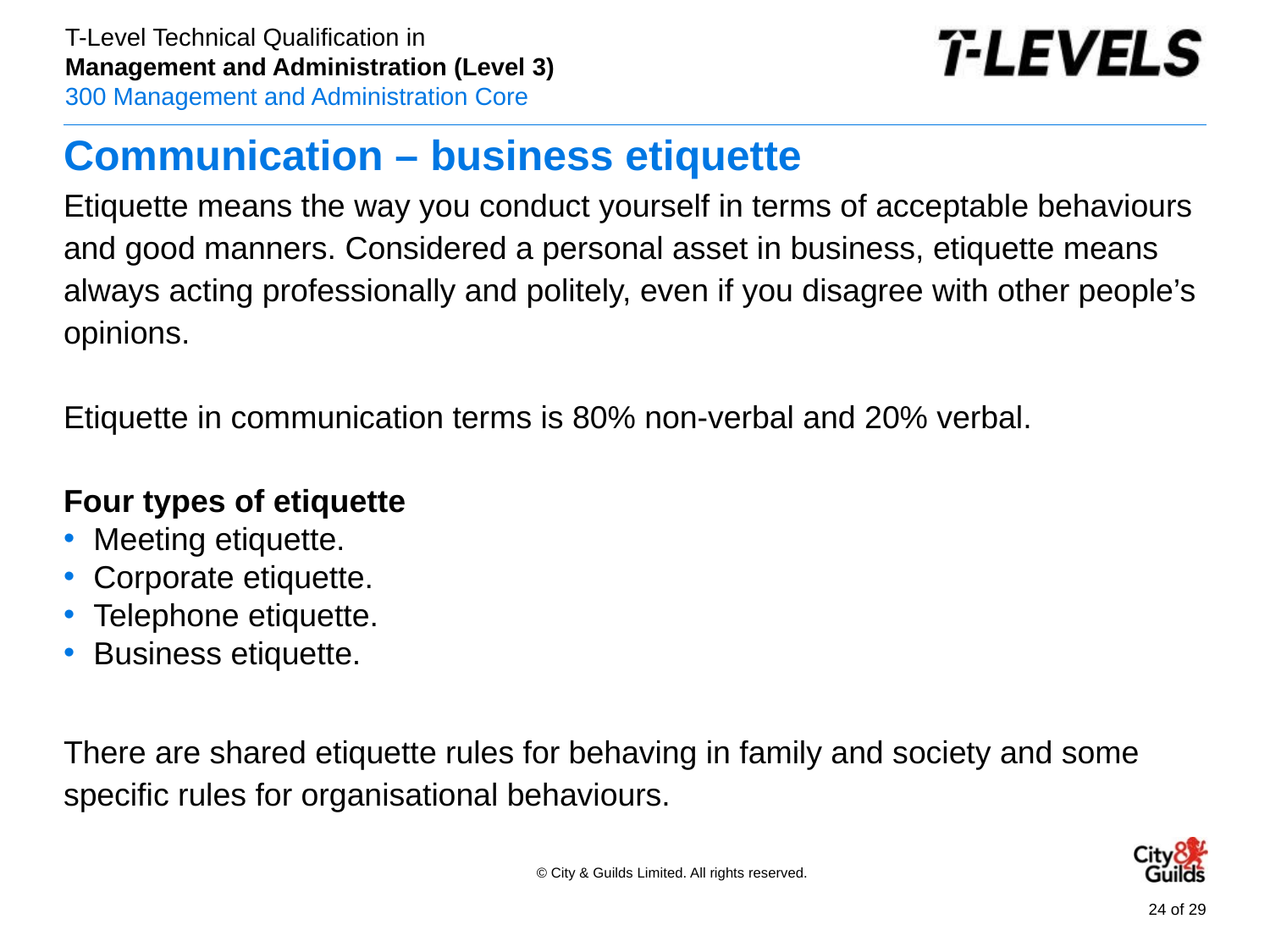

# Communication – business etiquette
Etiquette means the way you conduct yourself in terms of acceptable behaviours and good manners. Considered a personal asset in business, etiquette means always acting professionally and politely, even if you disagree with other people’s opinions.

Etiquette in communication terms is 80% non-verbal and 20% verbal.

Four types of etiquette
Meeting etiquette.
Corporate etiquette.
Telephone etiquette.
Business etiquette.

There are shared etiquette rules for behaving in family and society and some specific rules for organisational behaviours.